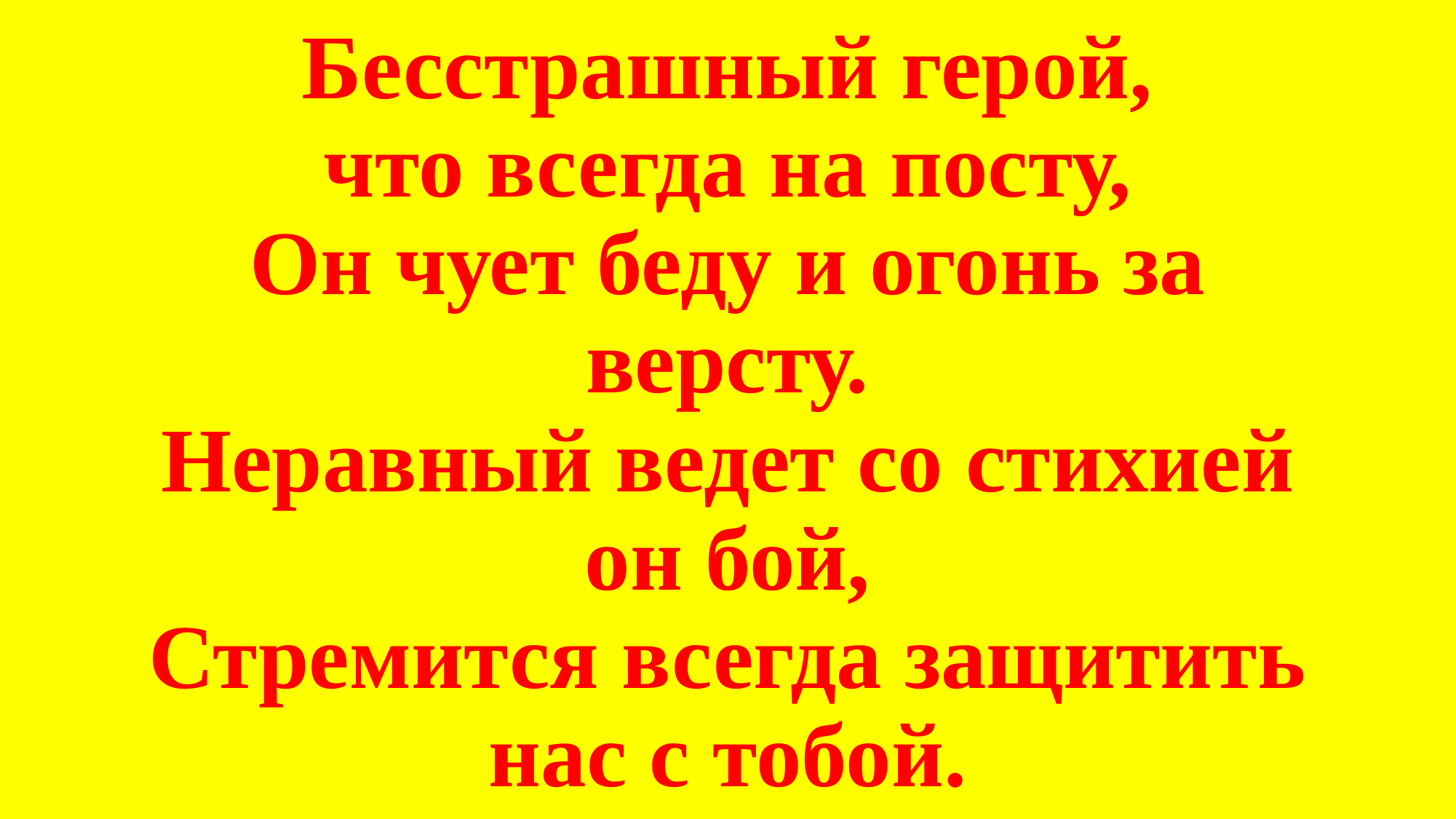

# Бесстрашный герой, что всегда на посту, Он чует беду и огонь за версту. Неравный ведет со стихией он бой, Стремится всегда защитить нас с тобой.